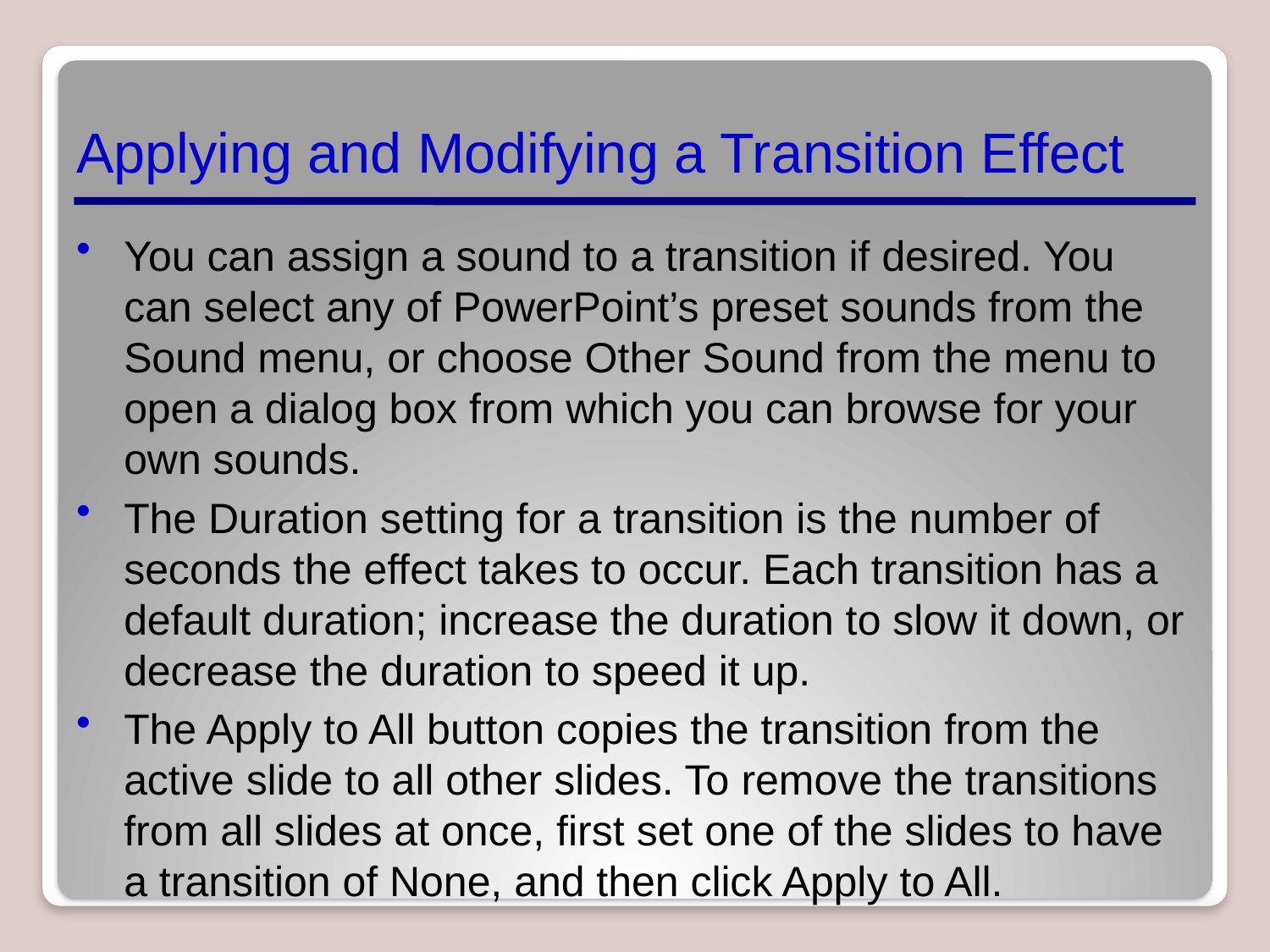

# Applying and Modifying a Transition Effect
You can assign a sound to a transition if desired. You can select any of PowerPoint’s preset sounds from the Sound menu, or choose Other Sound from the menu to open a dialog box from which you can browse for your own sounds.
The Duration setting for a transition is the number of seconds the effect takes to occur. Each transition has a default duration; increase the duration to slow it down, or decrease the duration to speed it up.
The Apply to All button copies the transition from the active slide to all other slides. To remove the transitions from all slides at once, first set one of the slides to have a transition of None, and then click Apply to All.